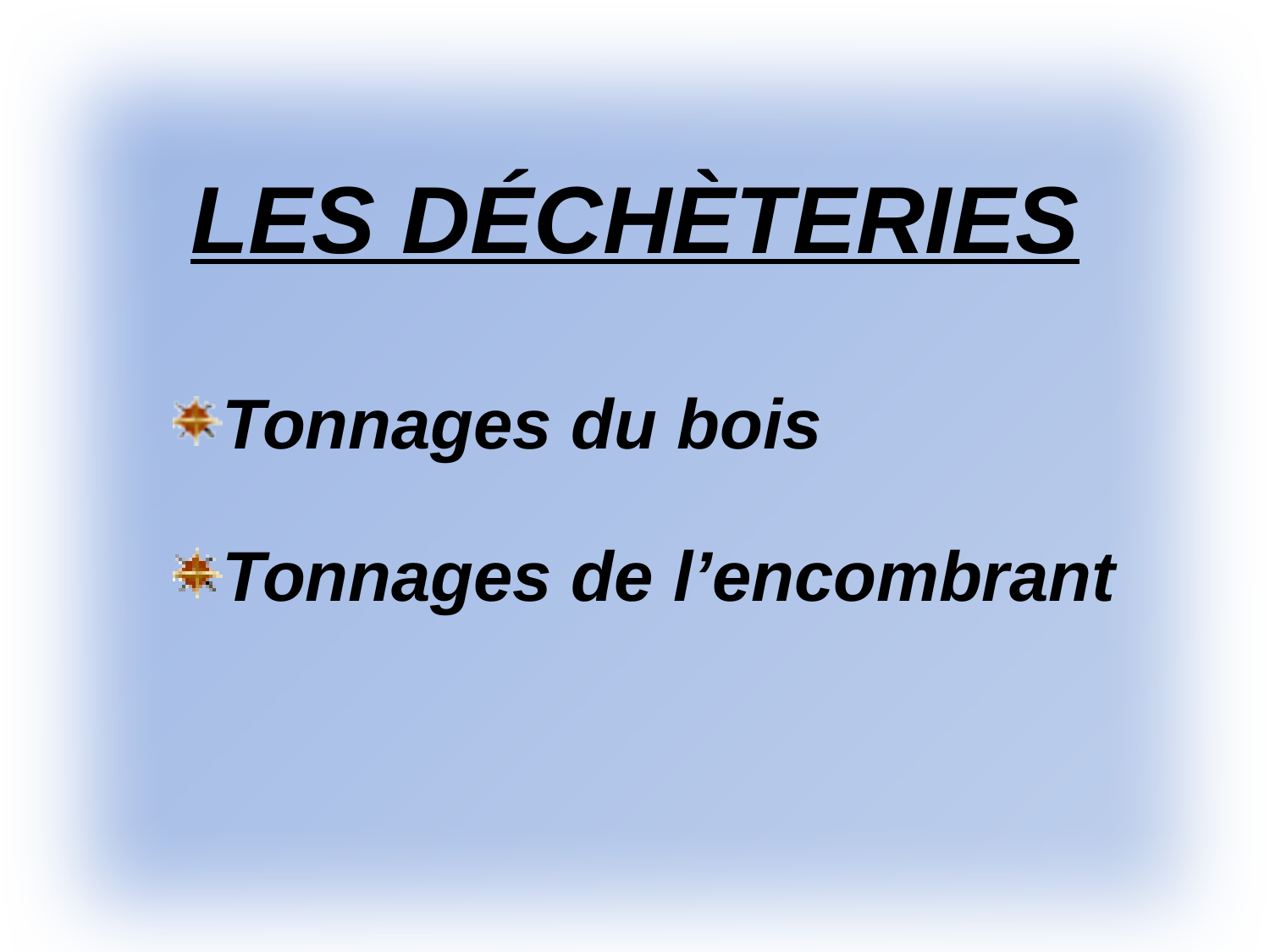

LES DÉCHÈTERIES

Tonnages du bois

Tonnages de l’encombrant